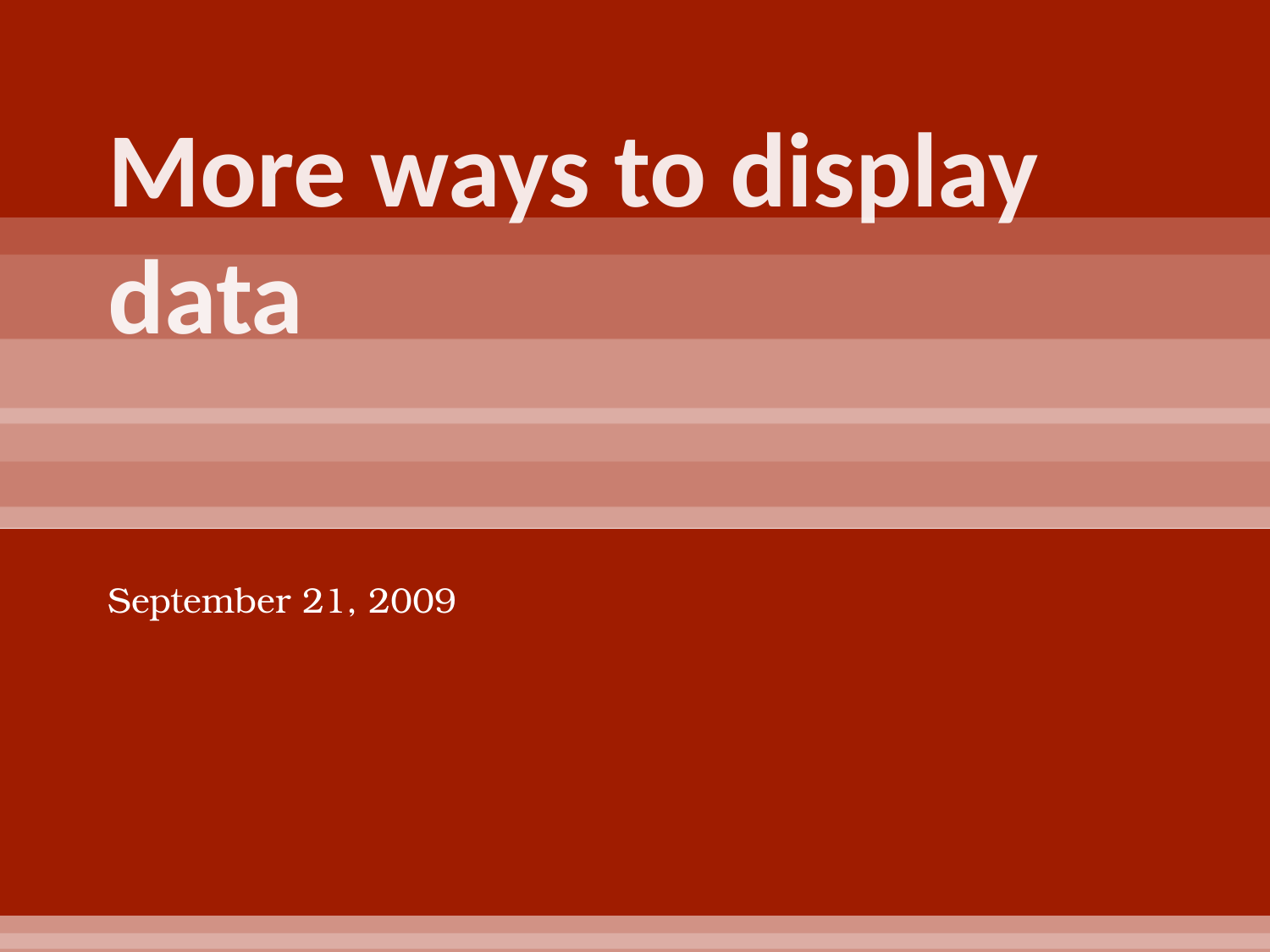

# More ways to display data
September 21, 2009